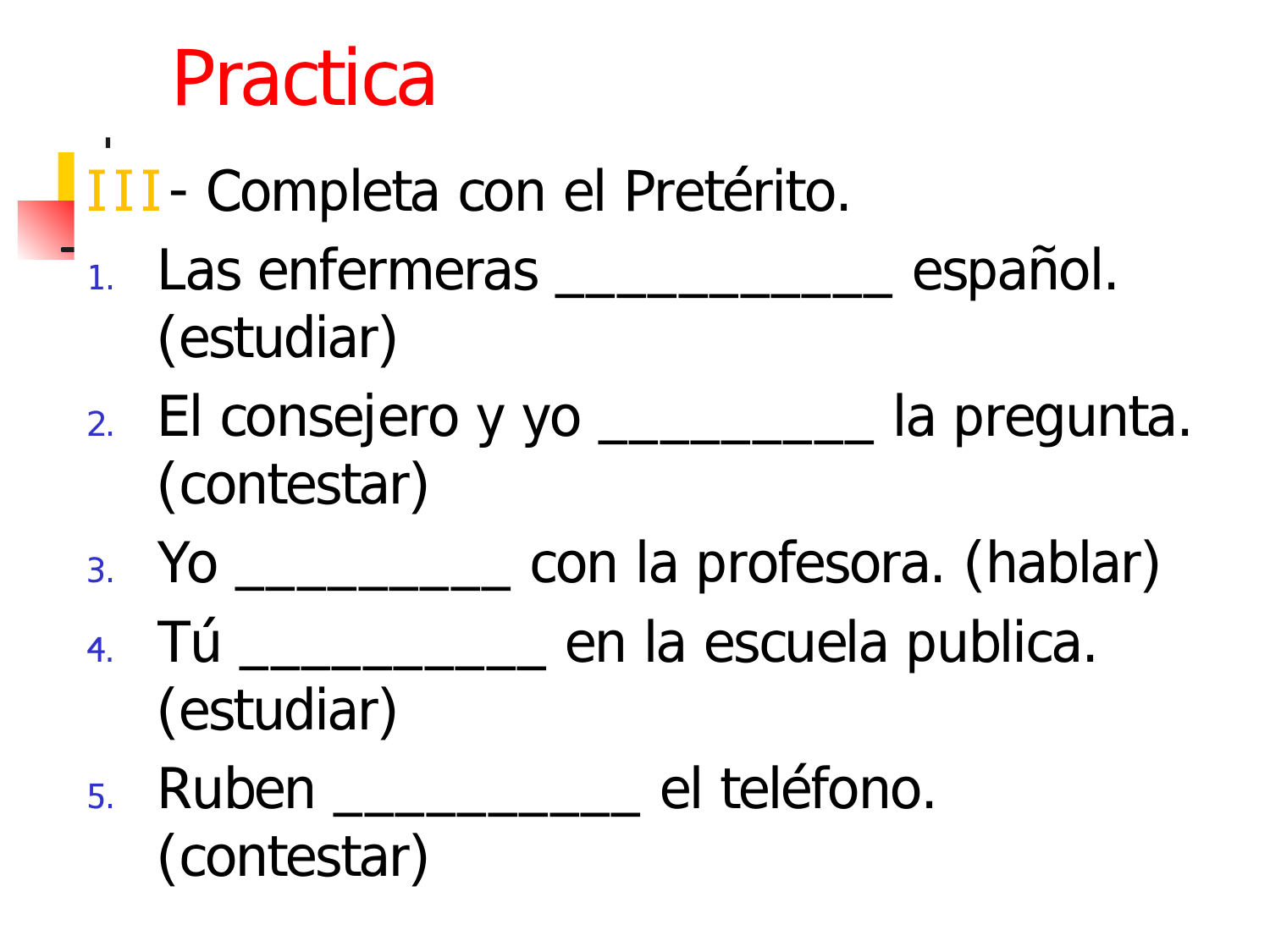

# Practica
III- Completa con el Pretérito.
Las enfermeras ___________ español. (estudiar)
El consejero y yo _________ la pregunta. (contestar)
Yo _________ con la profesora. (hablar)
Tú __________ en la escuela publica. (estudiar)
Ruben __________ el teléfono. (contestar)